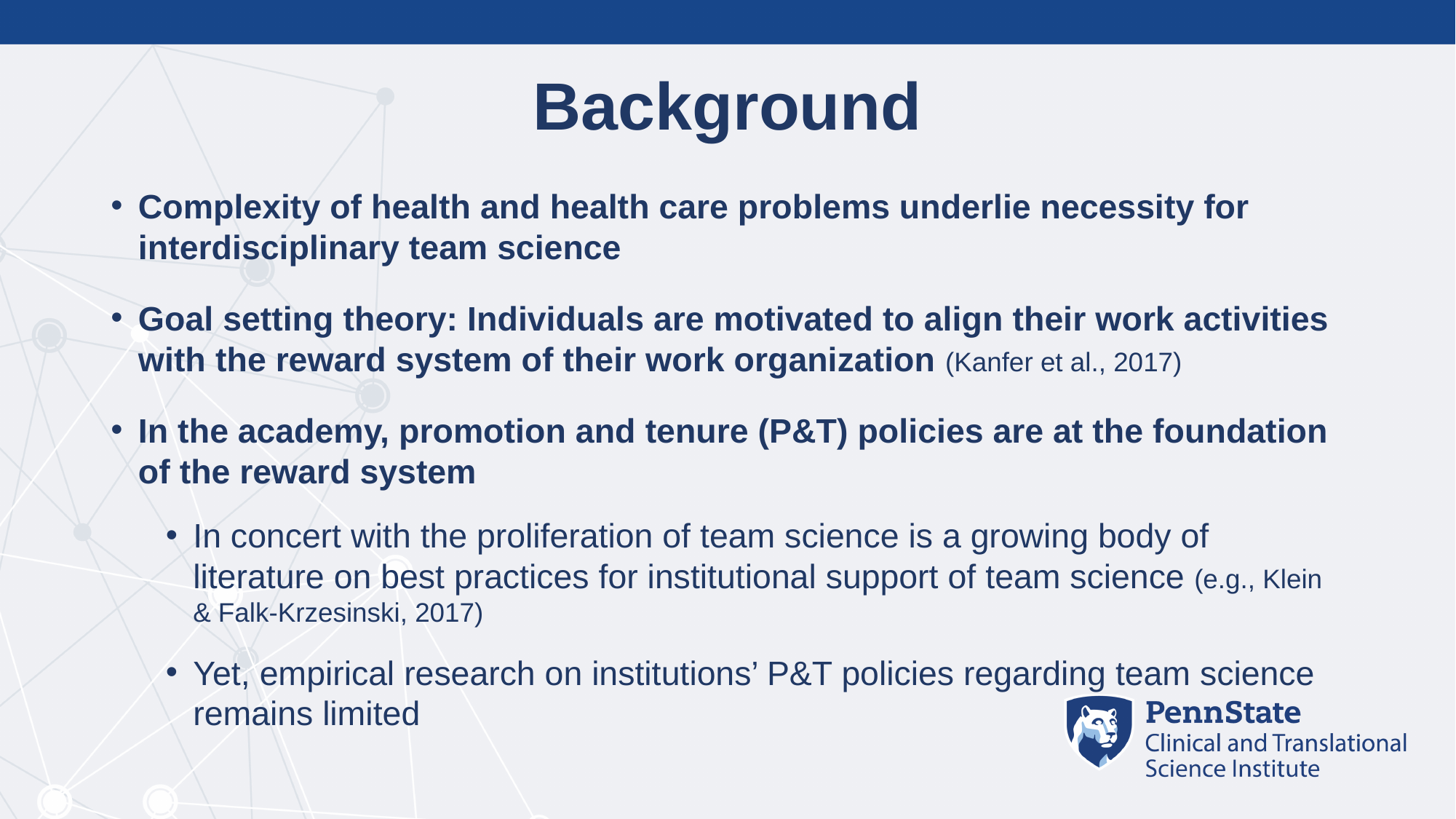

# Background
Complexity of health and health care problems underlie necessity for interdisciplinary team science
Goal setting theory: Individuals are motivated to align their work activities with the reward system of their work organization (Kanfer et al., 2017)
In the academy, promotion and tenure (P&T) policies are at the foundation of the reward system
In concert with the proliferation of team science is a growing body of literature on best practices for institutional support of team science (e.g., Klein & Falk-Krzesinski, 2017)
Yet, empirical research on institutions’ P&T policies regarding team science remains limited